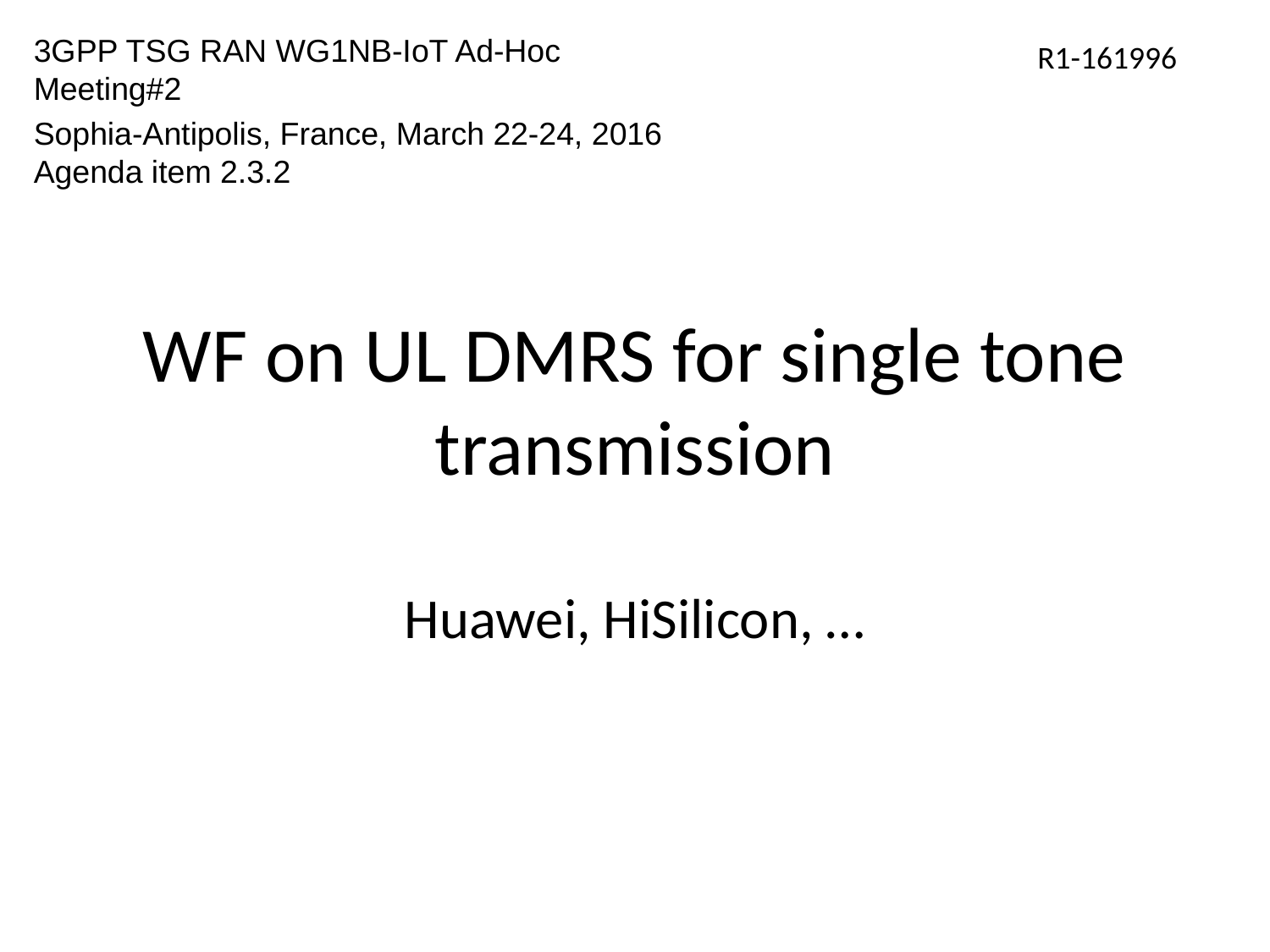

3GPP TSG RAN WG1NB-IoT Ad-Hoc Meeting#2
Sophia-Antipolis, France, March 22-24, 2016
Agenda item 2.3.2
R1-161996
# WF on UL DMRS for single tone transmission
Huawei, HiSilicon, …